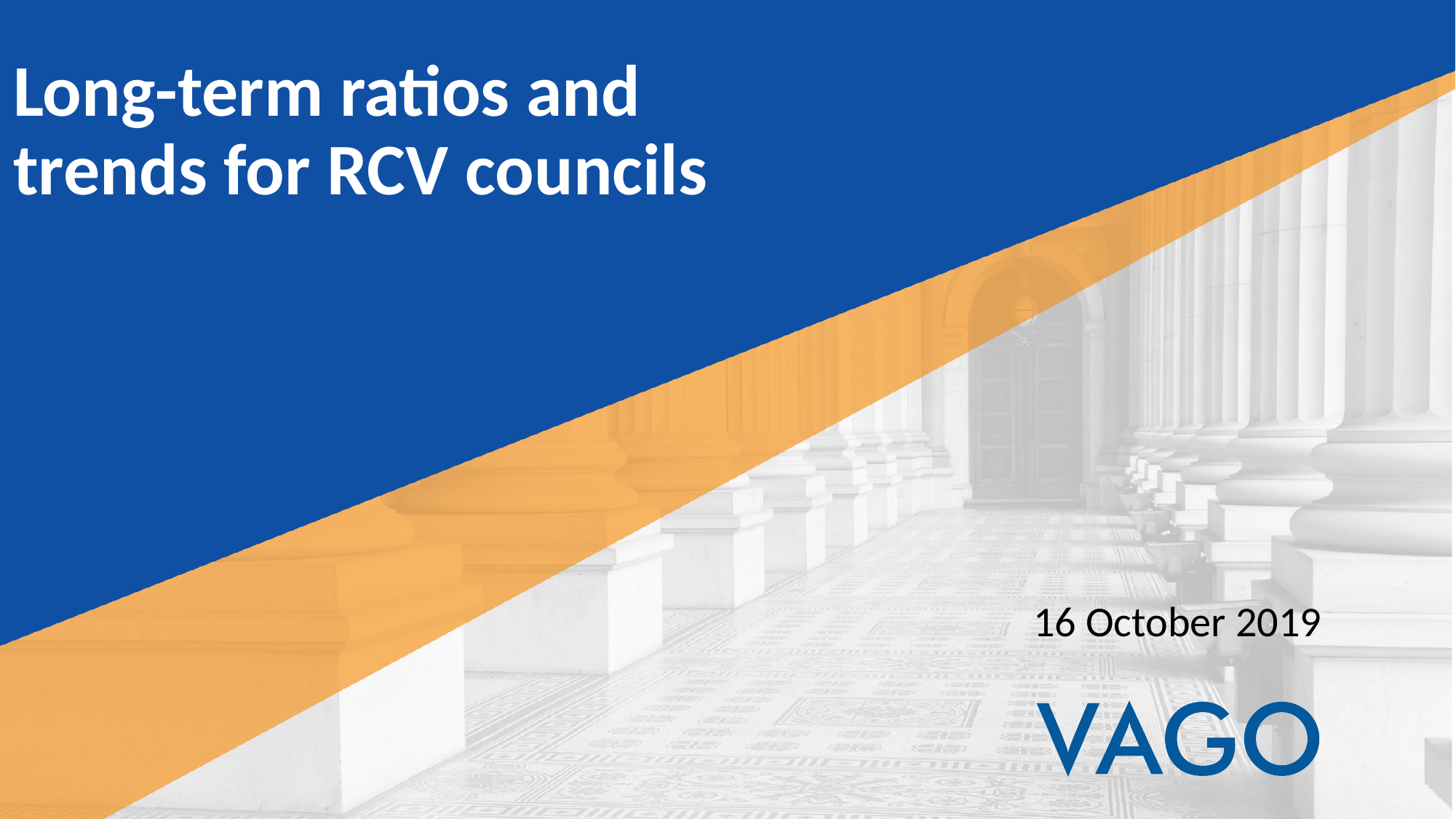

# Long-term ratios and trends for RCV councils
16 October 2019